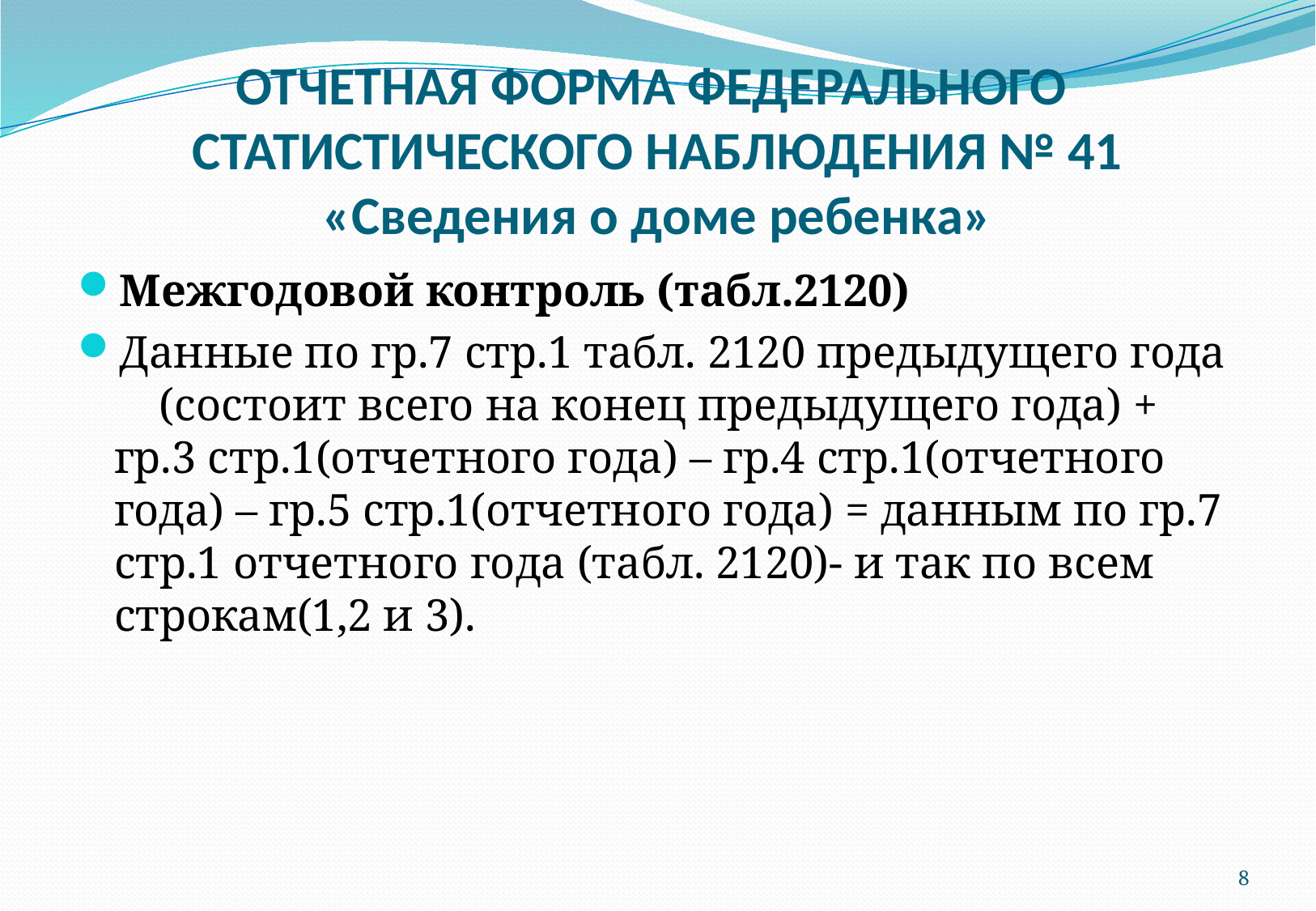

# ОТЧЕТНАЯ ФОРМА ФЕДЕРАЛЬНОГО СТАТИСТИЧЕСКОГО НАБЛЮДЕНИЯ № 41 «Сведения о доме ребенка»
Межгодовой контроль (табл.2120)
Данные по гр.7 стр.1 табл. 2120 предыдущего года     (состоит всего на конец предыдущего года) + гр.3 стр.1(отчетного года) – гр.4 стр.1(отчетного года) – гр.5 стр.1(отчетного года) = данным по гр.7 стр.1 отчетного года (табл. 2120)- и так по всем строкам(1,2 и 3).

8